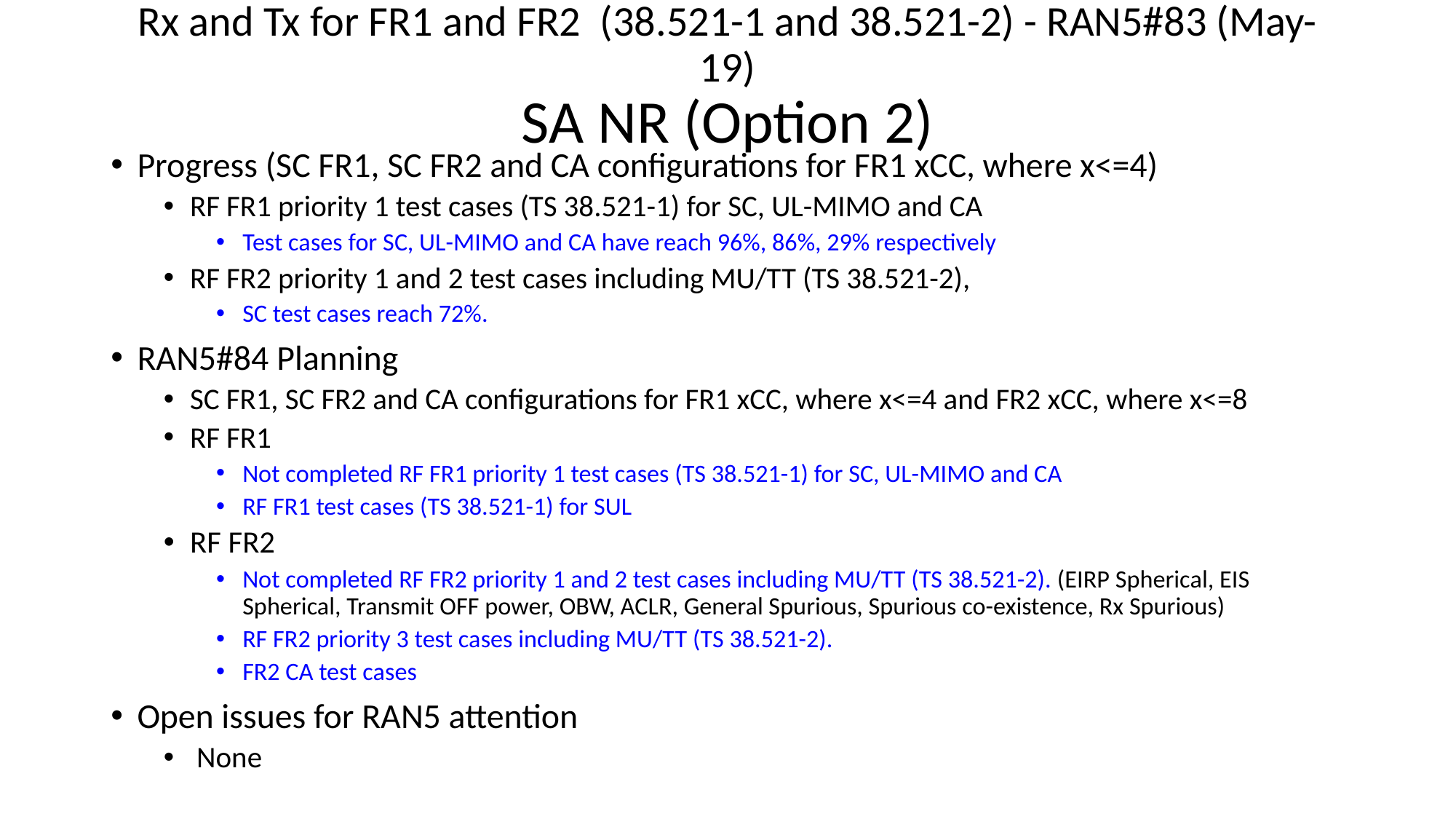

# Rx and Tx for FR1 and FR2  (38.521-1 and 38.521-2) - RAN5#83 (May-19) SA NR (Option 2)
Progress (SC FR1, SC FR2 and CA configurations for FR1 xCC, where x<=4)
RF FR1 priority 1 test cases (TS 38.521-1) for SC, UL-MIMO and CA
Test cases for SC, UL-MIMO and CA have reach 96%, 86%, 29% respectively
RF FR2 priority 1 and 2 test cases including MU/TT (TS 38.521-2),
SC test cases reach 72%.
RAN5#84 Planning
SC FR1, SC FR2 and CA configurations for FR1 xCC, where x<=4 and FR2 xCC, where x<=8
RF FR1
Not completed RF FR1 priority 1 test cases (TS 38.521-1) for SC, UL-MIMO and CA
RF FR1 test cases (TS 38.521-1) for SUL
RF FR2
Not completed RF FR2 priority 1 and 2 test cases including MU/TT (TS 38.521-2). (EIRP Spherical, EIS Spherical, Transmit OFF power, OBW, ACLR, General Spurious, Spurious co-existence, Rx Spurious)
RF FR2 priority 3 test cases including MU/TT (TS 38.521-2).
FR2 CA test cases
Open issues for RAN5 attention
 None